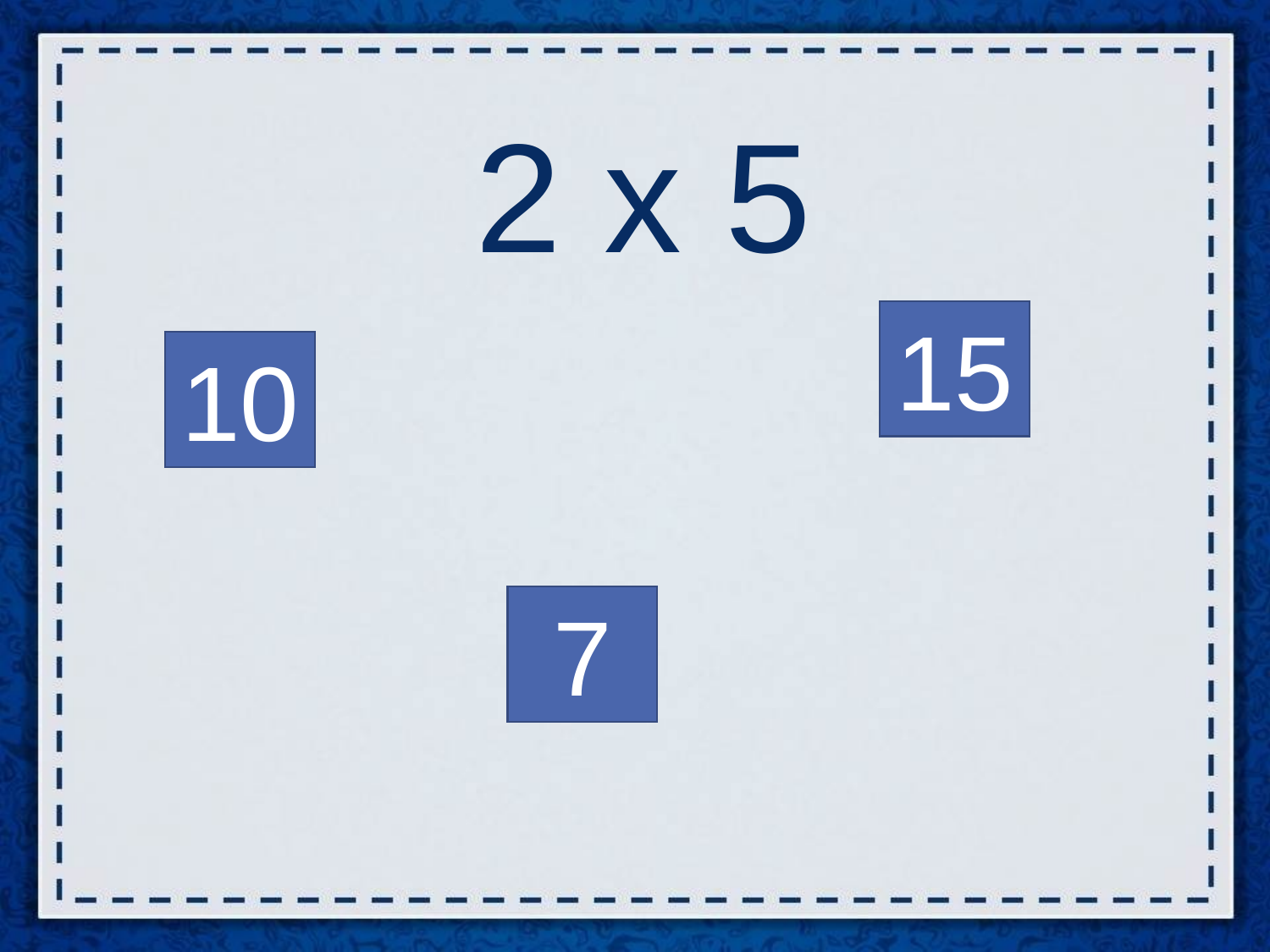

# 2 х 5

15
10
7